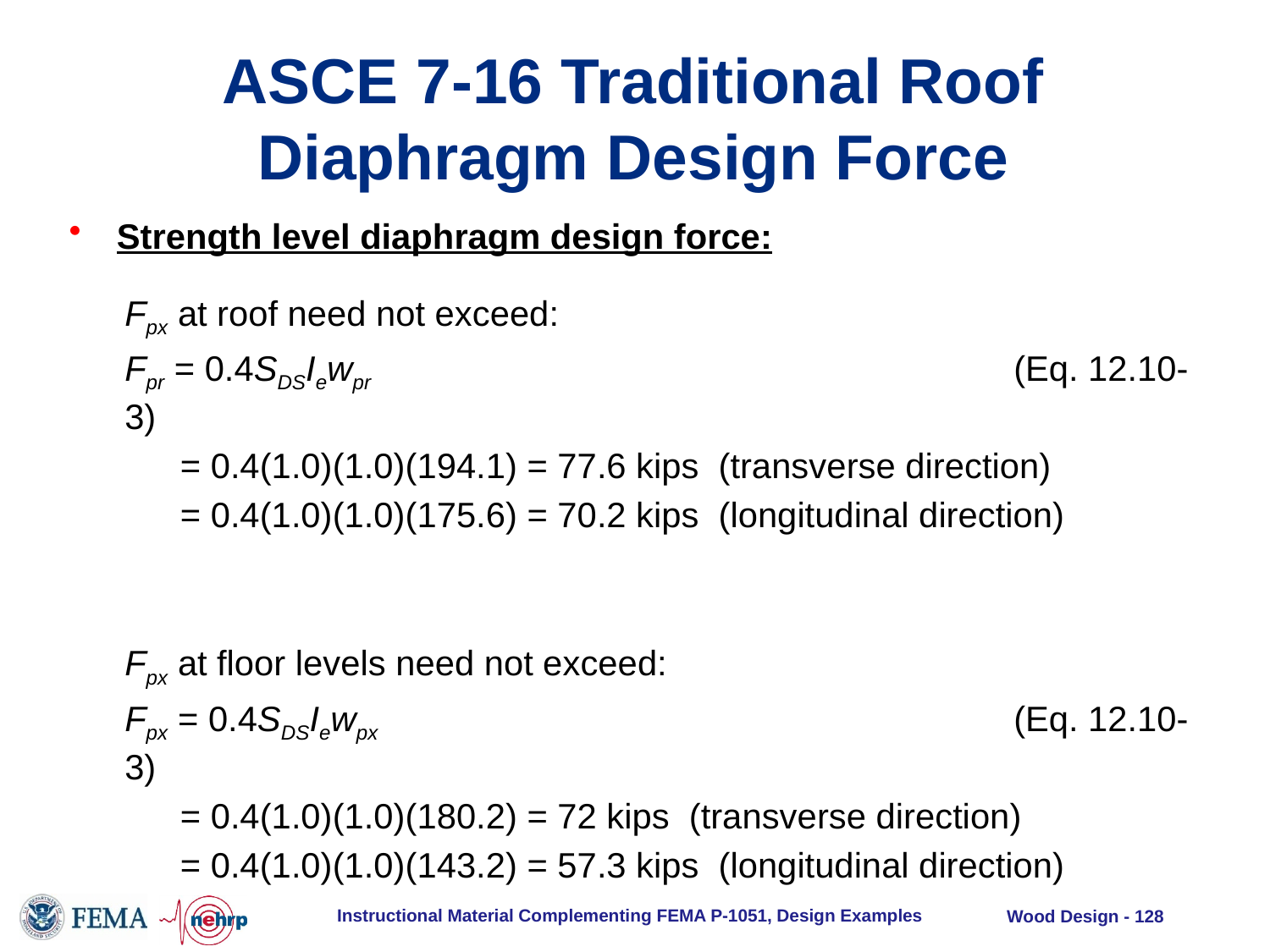

# ASCE 7-16 Traditional Roof Diaphragm Design Force
Strength level diaphragm design force:

Fpx at roof need not exceed:
Fpr = 0.4SDSIewpr  					(Eq. 12.10-3)
= 0.4(1.0)(1.0)(194.1) = 77.6 kips  (transverse direction)
= 0.4(1.0)(1.0)(175.6) = 70.2 kips  (longitudinal direction)

Fpx at floor levels need not exceed:
Fpx = 0.4SDSIewpx  					(Eq. 12.10-3)
= 0.4(1.0)(1.0)(180.2) = 72 kips  (transverse direction)
= 0.4(1.0)(1.0)(143.2) = 57.3 kips  (longitudinal direction)